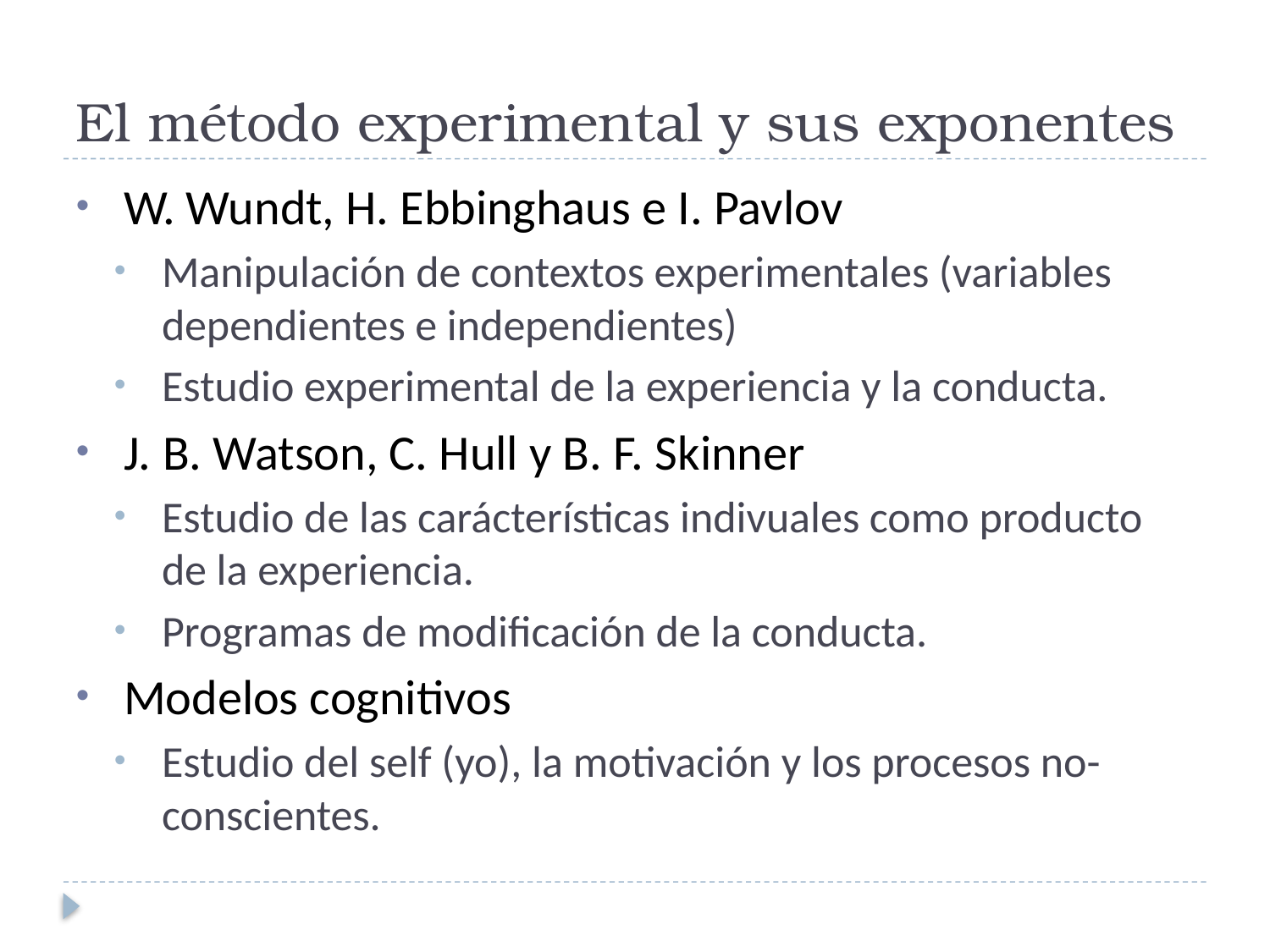

# El método experimental y sus exponentes
W. Wundt, H. Ebbinghaus e I. Pavlov
Manipulación de contextos experimentales (variables dependientes e independientes)
Estudio experimental de la experiencia y la conducta.
J. B. Watson, C. Hull y B. F. Skinner
Estudio de las carácterísticas indivuales como producto de la experiencia.
Programas de modificación de la conducta.
Modelos cognitivos
Estudio del self (yo), la motivación y los procesos no-conscientes.